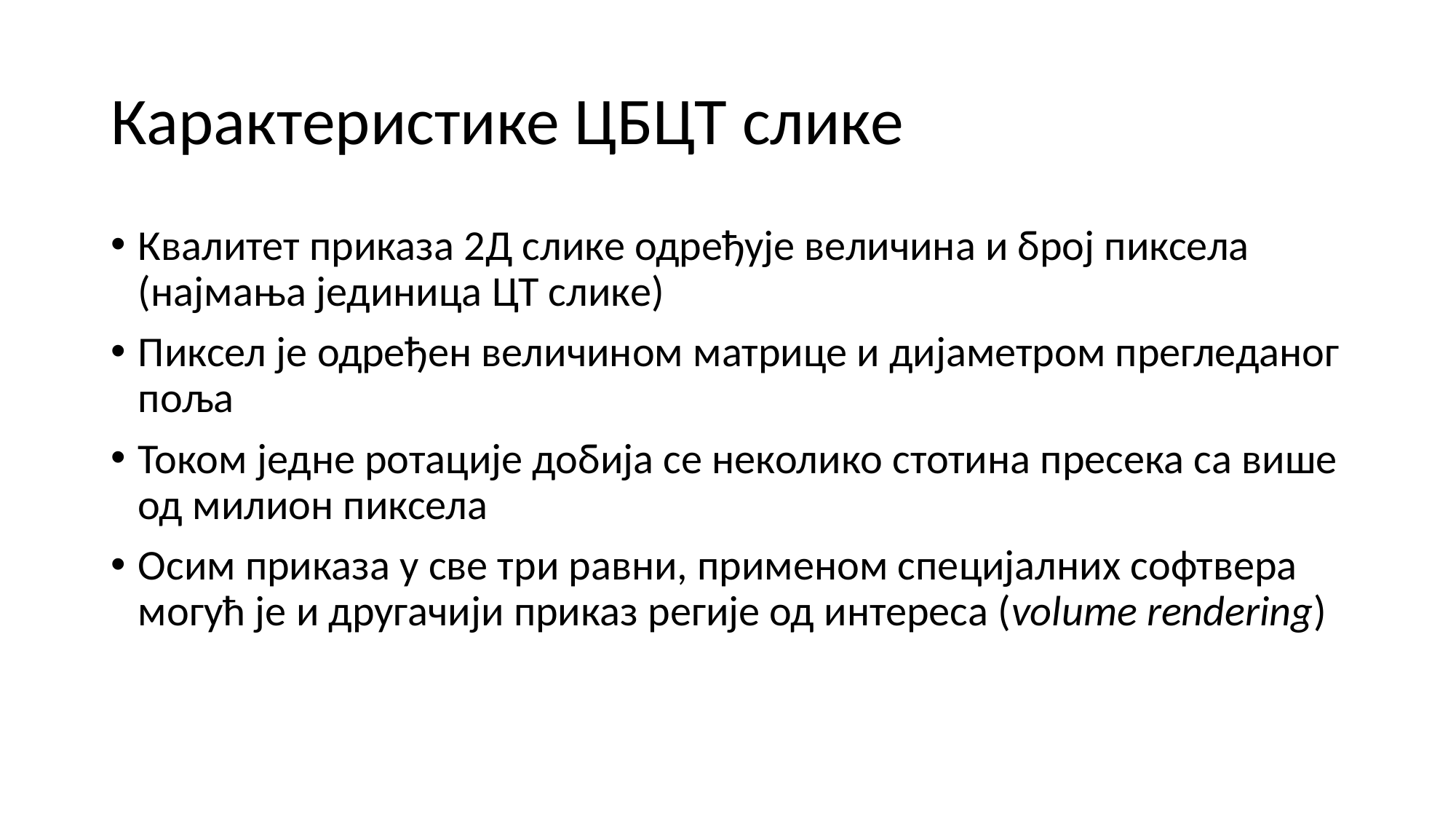

# Карактеристике ЦБЦТ слике
Квалитет приказа 2Д слике одређује величина и број пиксела (најмања јединица ЦТ слике)
Пиксел је одређен величином матрице и дијаметром прегледаног поља
Током једне ротације добија се неколико стотина пресека са више од милион пиксела
Осим приказа у све три равни, применом специјалних софтвера могућ је и другачији приказ регије од интереса (volume rendering)